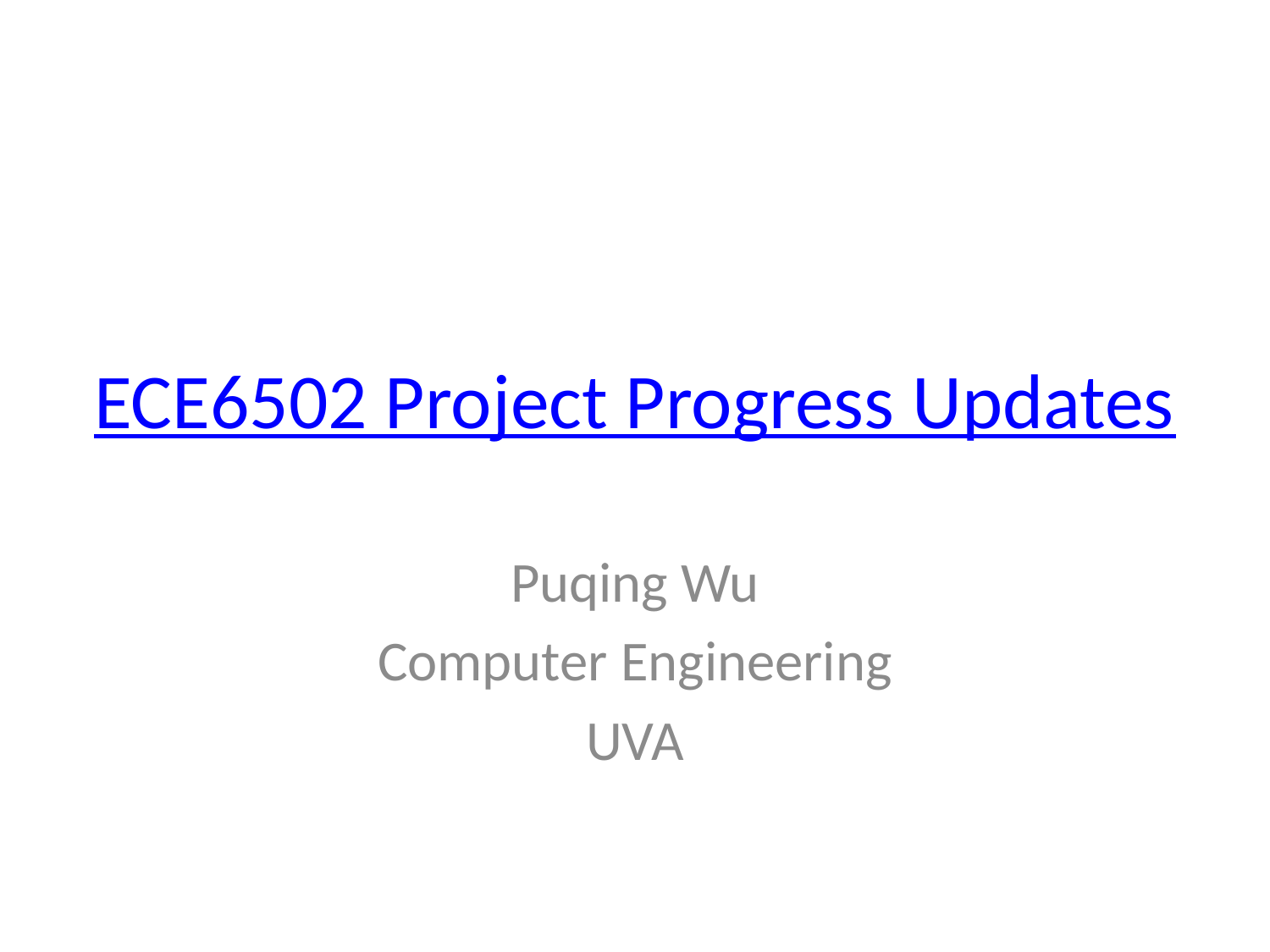

# ECE6502 Project Progress Updates
Puqing Wu
Computer Engineering
UVA